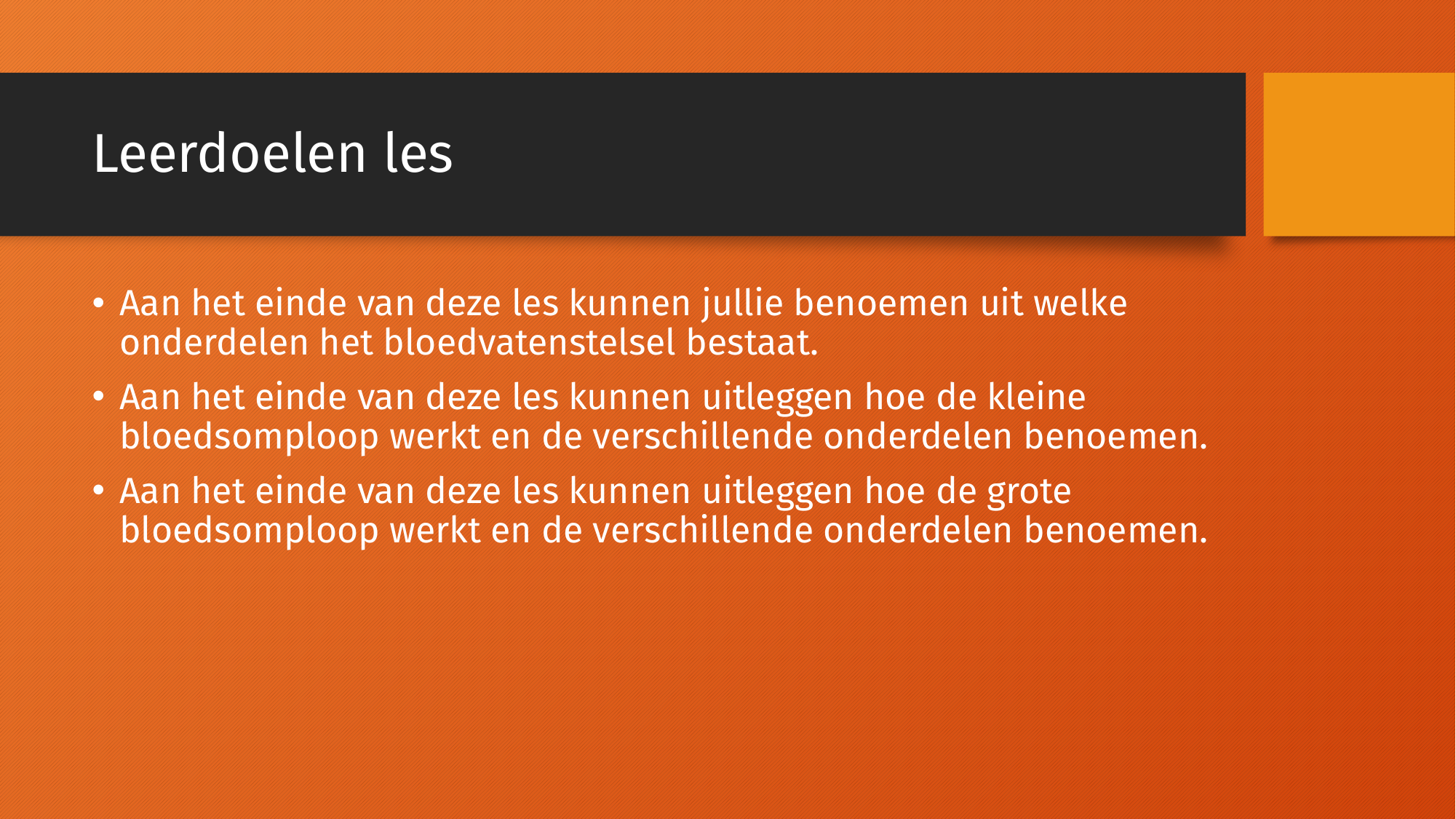

# Leerdoelen les
Aan het einde van deze les kunnen jullie benoemen uit welke onderdelen het bloedvatenstelsel bestaat.
Aan het einde van deze les kunnen uitleggen hoe de kleine bloedsomploop werkt en de verschillende onderdelen benoemen.
Aan het einde van deze les kunnen uitleggen hoe de grote bloedsomploop werkt en de verschillende onderdelen benoemen.